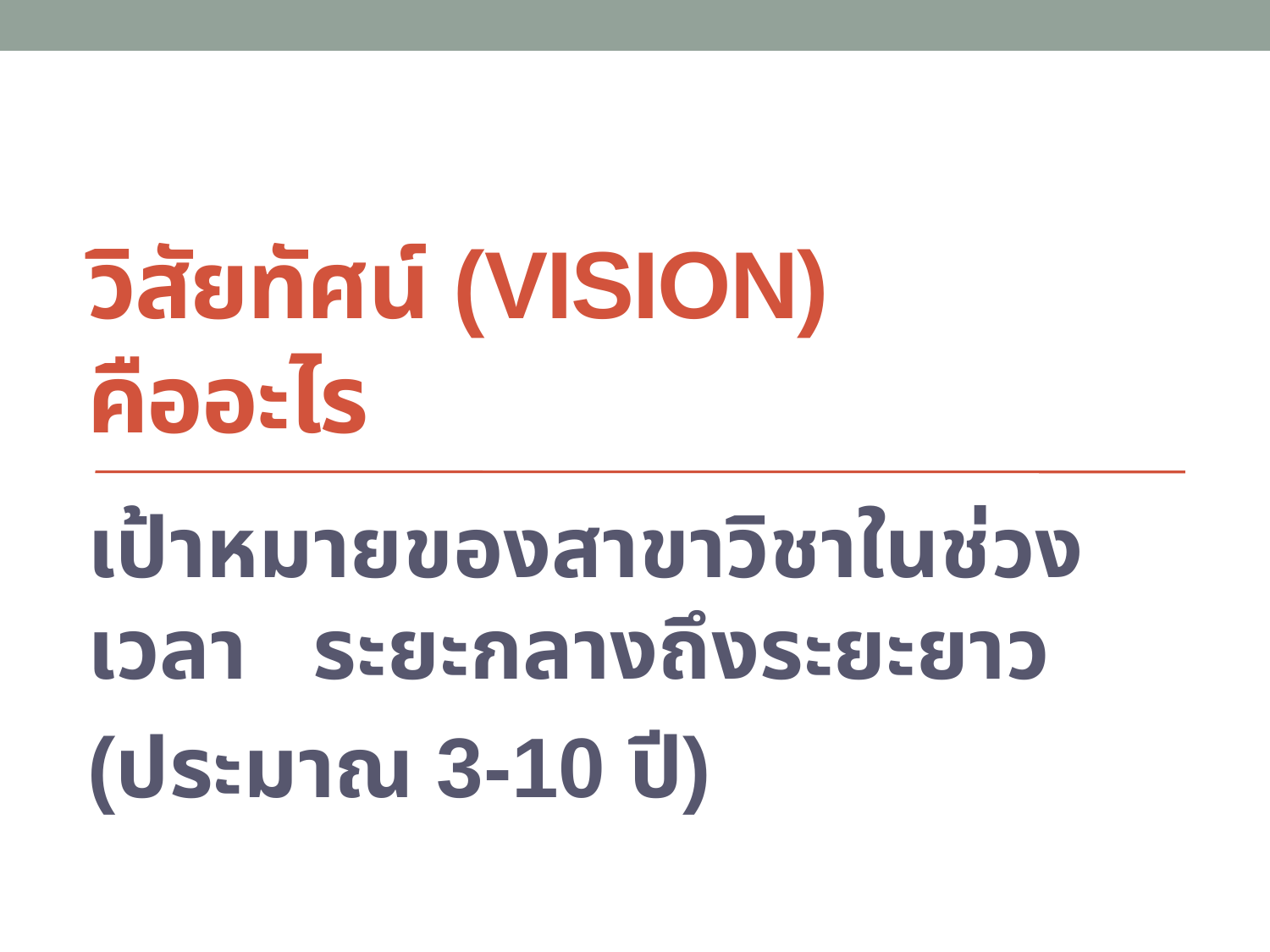

# วิสัยทัศน์ (Vision) คืออะไร
เป้าหมายของสาขาวิชาในช่วงเวลา   ระยะกลางถึงระยะยาว
(ประมาณ 3-10 ปี)